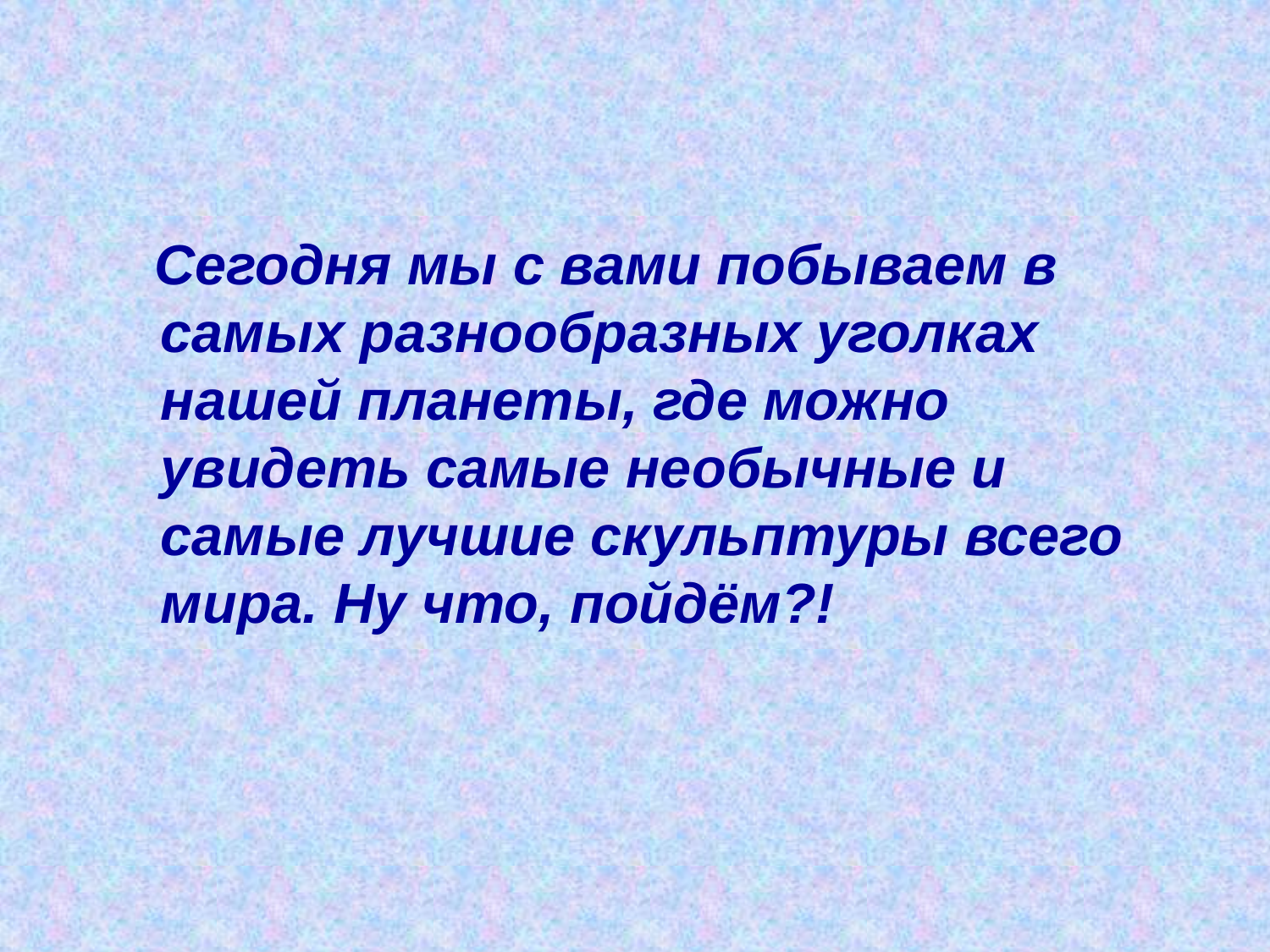

Сегодня мы с вами побываем в самых разнообразных уголках нашей планеты, где можно увидеть самые необычные и самые лучшие скульптуры всего мира. Ну что, пойдём?!